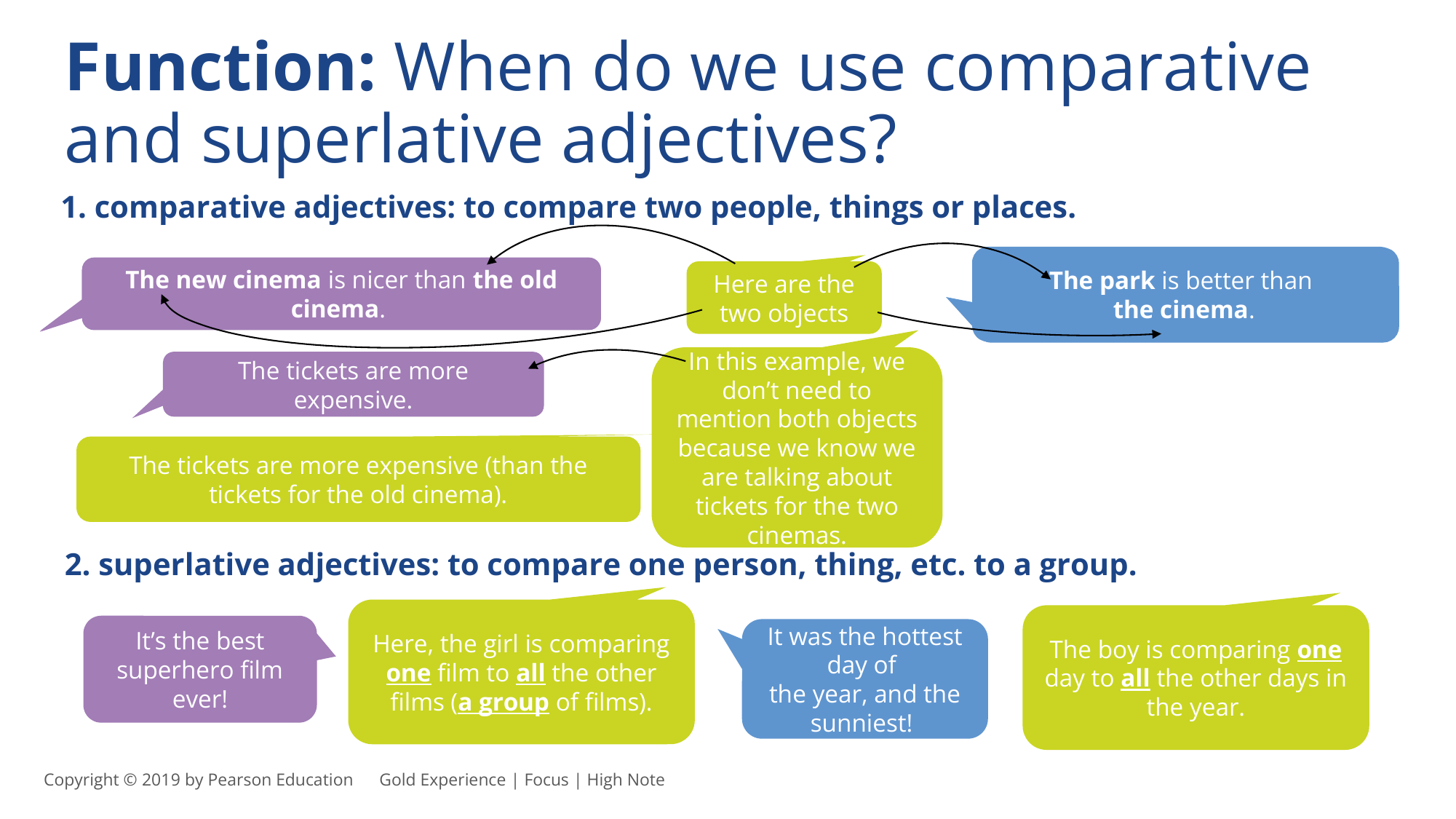

Function: When do we use comparative and superlative adjectives?
1. comparative adjectives: to compare two people, things or places.

The park is better than
the cinema.
The park is better than
the cinema.
The new cinema is nicer than the old cinema.
The new cinema is nicer than the old cinema.
Here are the two objects

In this example, we don’t need to mention both objects because we know we are talking about tickets for the two cinemas.
The tickets are more expensive.
The tickets are more expensive (than the tickets for the old cinema).
2. superlative adjectives: to compare one person, thing, etc. to a group.
Here, the girl is comparing one film to all the other films (a group of films).
The boy is comparing one day to all the other days in the year.
It’s the best superhero film ever!
It was the hottest day of
the year, and the sunniest!
Copyright © 2019 by Pearson Education      Gold Experience | Focus | High Note